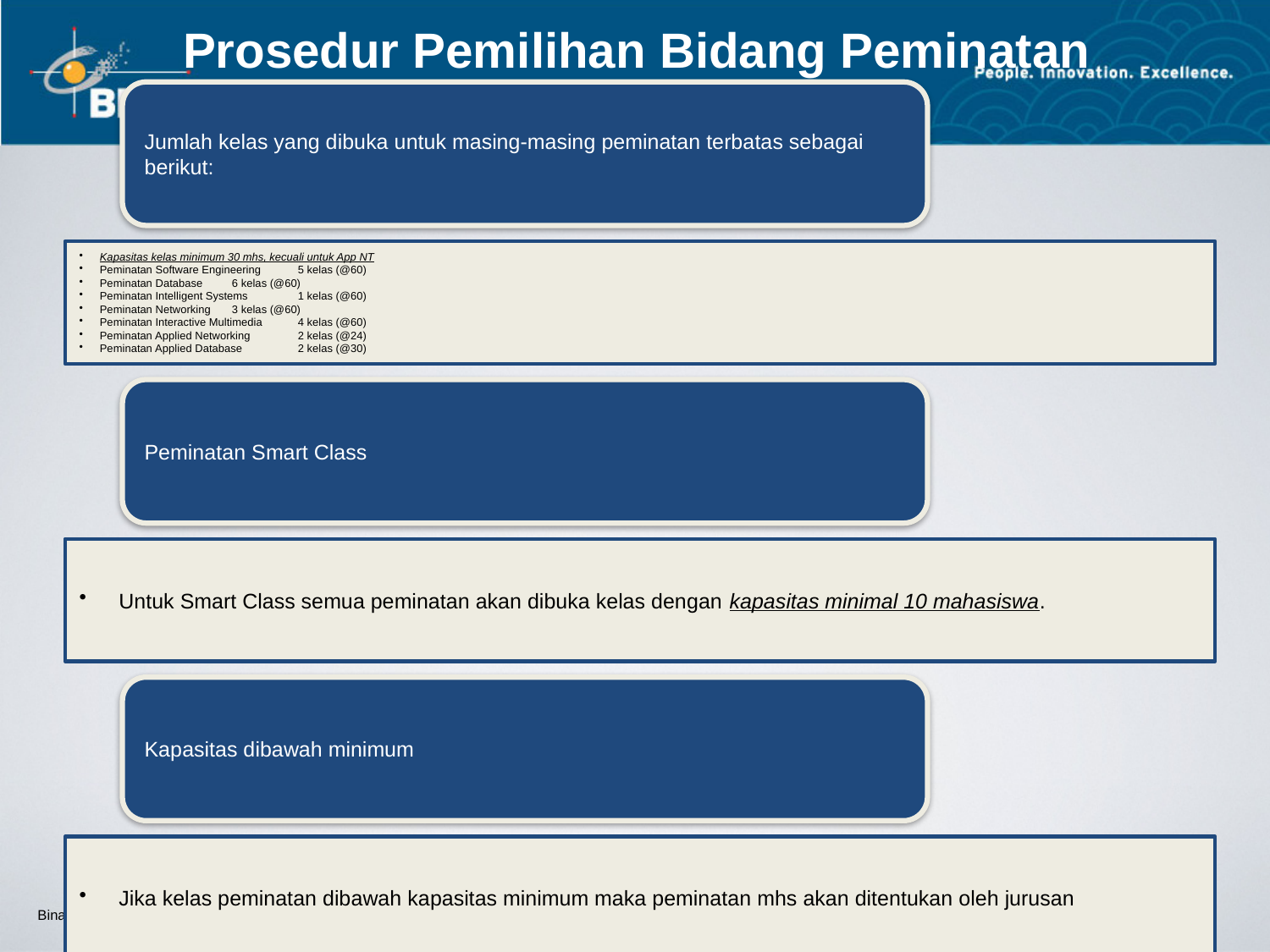

Prosedur Pemilihan Bidang Peminatan
Jumlah kelas yang dibuka untuk masing-masing peminatan terbatas sebagai berikut:
Peminatan Software Engineering	5 kelas (@60)
Peminatan Database 		6 kelas (@60)
Peminatan Intelligent Systems	1 kelas (@60)
Peminatan Interactive Multimedia	4 kelas (@60)
Peminatan Applied Networking 	2 kelas (@24)
Peminatan Applied Database		2 kelas (@30)
Untuk Smart Class semua peminatan akan dibuka kelas dengan kapasitas minimal 10 mahasiswa.
Peminatan Smart Class
Peminatan Networking		3 kelas (@60)
Kapasitas kelas minimum 30 mhs, kecuali untuk App NT
Jika kelas peminatan dibawah kapasitas minimum maka peminatan mhs akan ditentukan oleh jurusan
Kapasitas dibawah minimum
Bina Nusantara
41